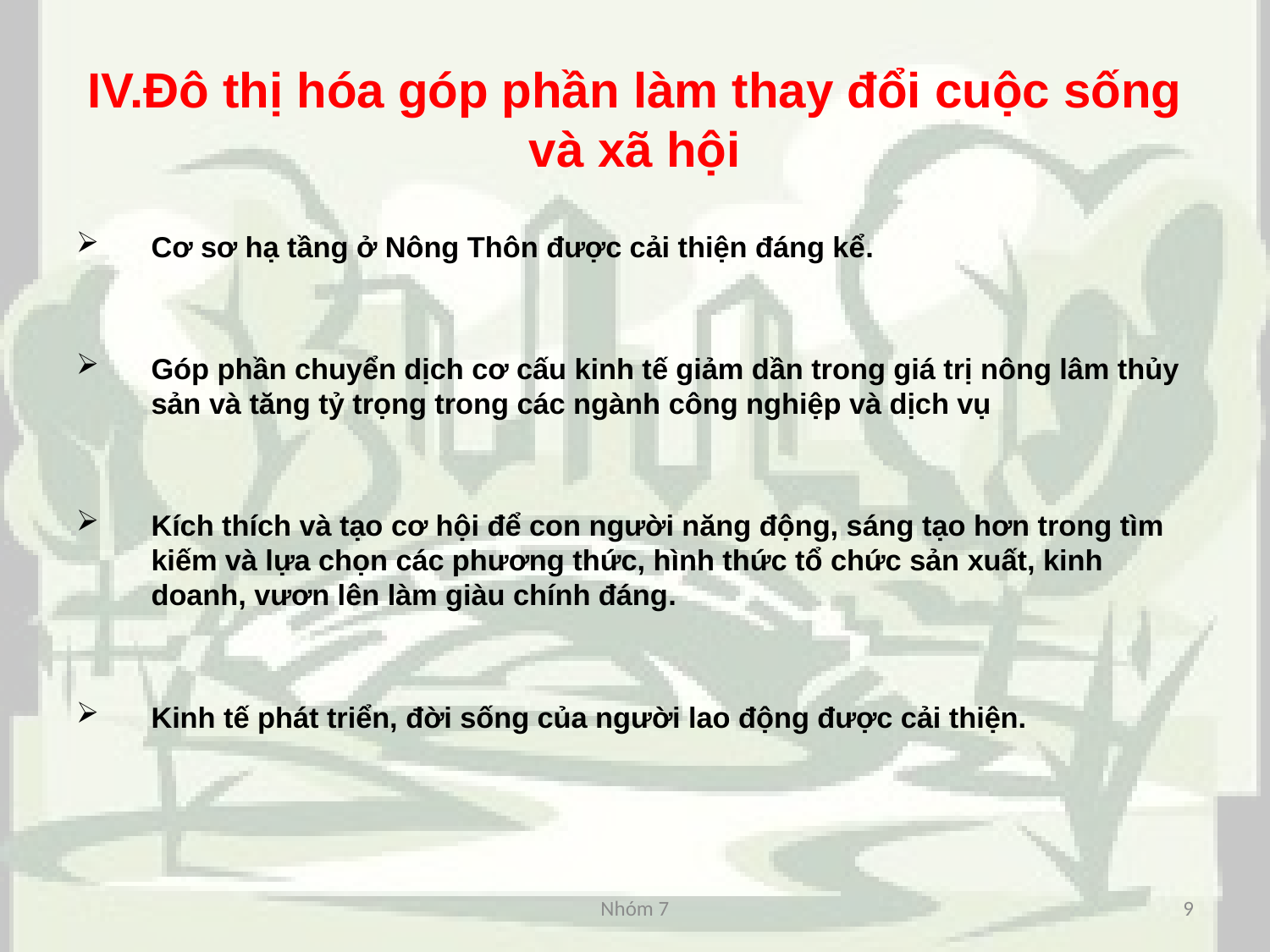

# IV.Đô thị hóa góp phần làm thay đổi cuộc sống và xã hội
Cơ sơ hạ tầng ở Nông Thôn được cải thiện đáng kể.

Góp phần chuyển dịch cơ cấu kinh tế giảm dần trong giá trị nông lâm thủy sản và tăng tỷ trọng trong các ngành công nghiệp và dịch vụ

Kích thích và tạo cơ hội để con người năng động, sáng tạo hơn trong tìm kiếm và lựa chọn các phương thức, hình thức tổ chức sản xuất, kinh doanh, vươn lên làm giàu chính đáng.

Kinh tế phát triển, đời sống của người lao động được cải thiện.

Nhóm 7
9